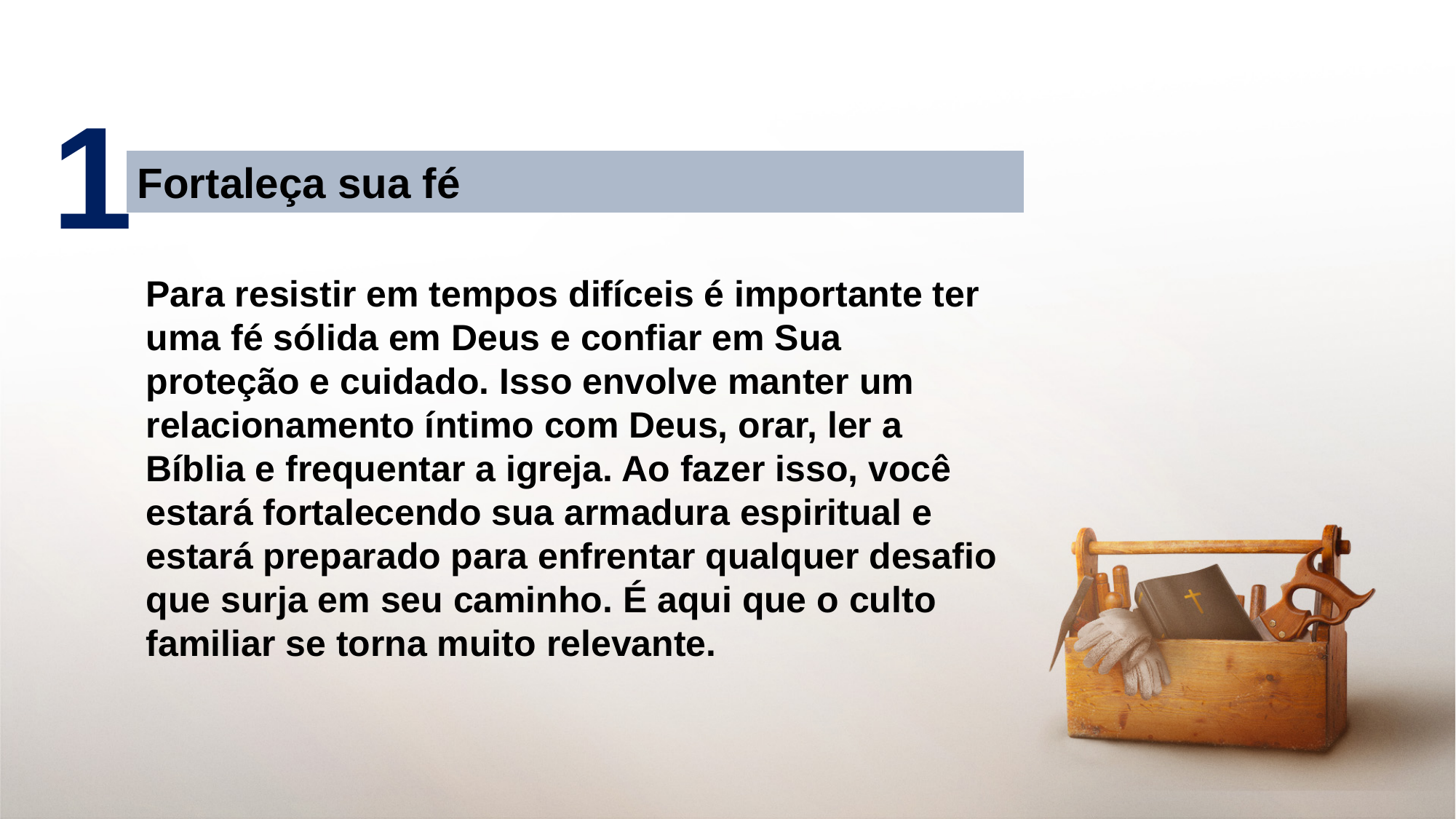

1
Fortaleça sua fé
Para resistir em tempos difíceis é importante ter uma fé sólida em Deus e confiar em Sua proteção e cuidado. Isso envolve manter um relacionamento íntimo com Deus, orar, ler a Bíblia e frequentar a igreja. Ao fazer isso, você estará fortalecendo sua armadura espiritual e estará preparado para enfrentar qualquer desafio que surja em seu caminho. É aqui que o culto familiar se torna muito relevante.